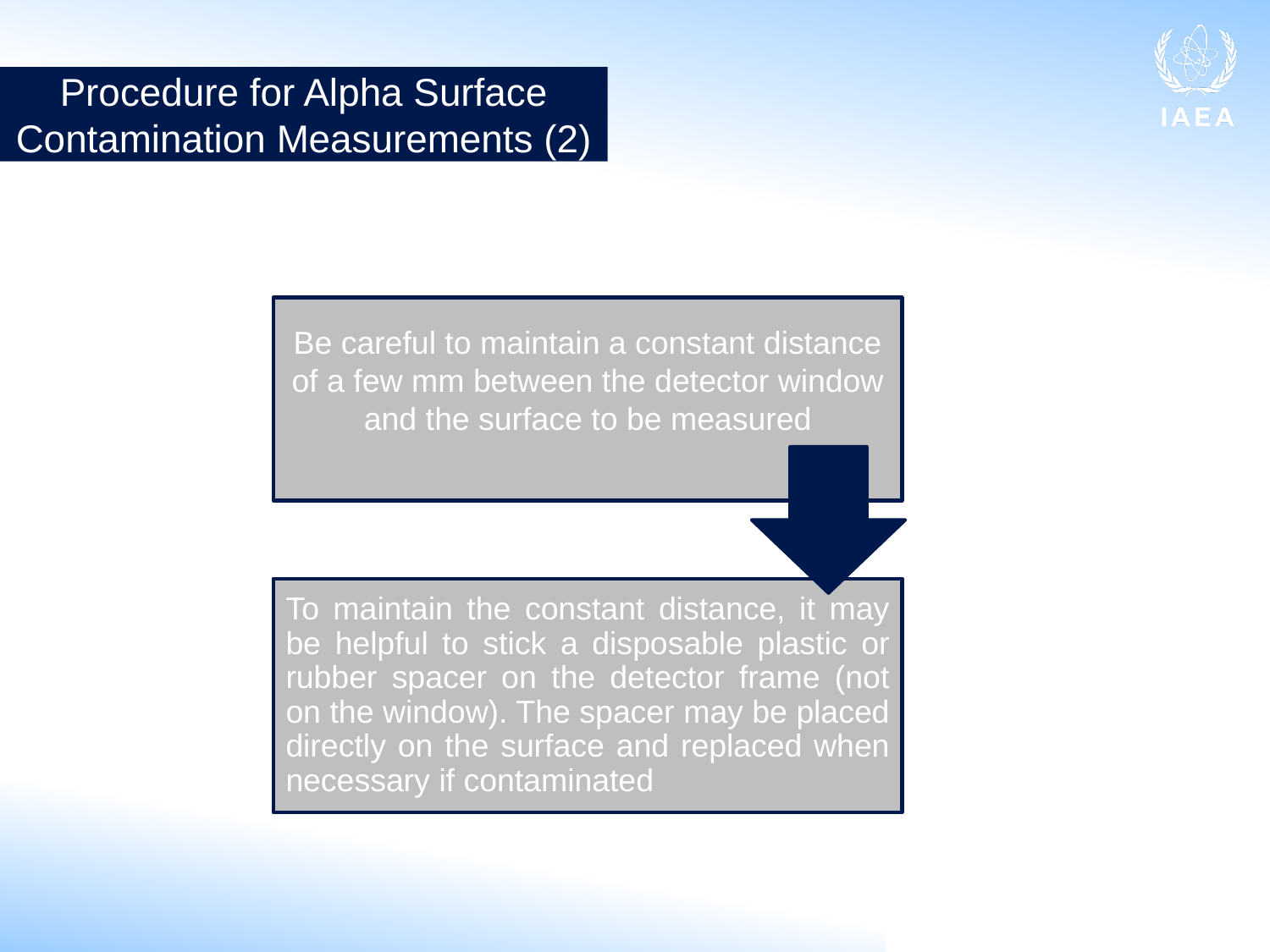

Procedure for Alpha Surface
Contamination Measurements (2)
Be careful to maintain a constant distance of a few mm between the detector window and the surface to be measured

To maintain the constant distance, it may be helpful to stick a disposable plastic or rubber spacer on the detector frame (not on the window). The spacer may be placed directly on the surface and replaced when necessary if contaminated